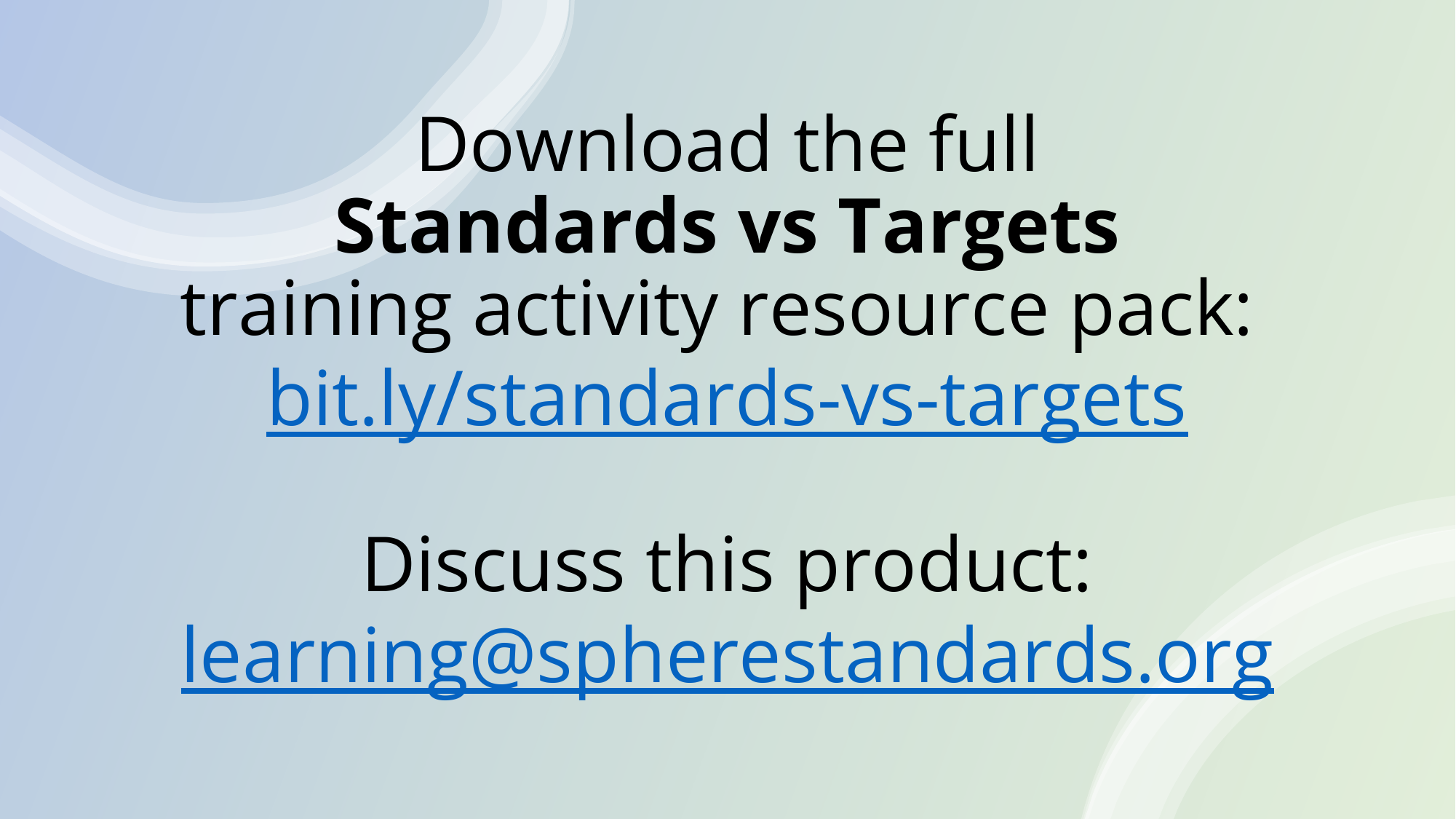

Download the full
Standards vs Targets
training activity resource pack: bit.ly/standards-vs-targets

Discuss this product:
learning@spherestandards.org